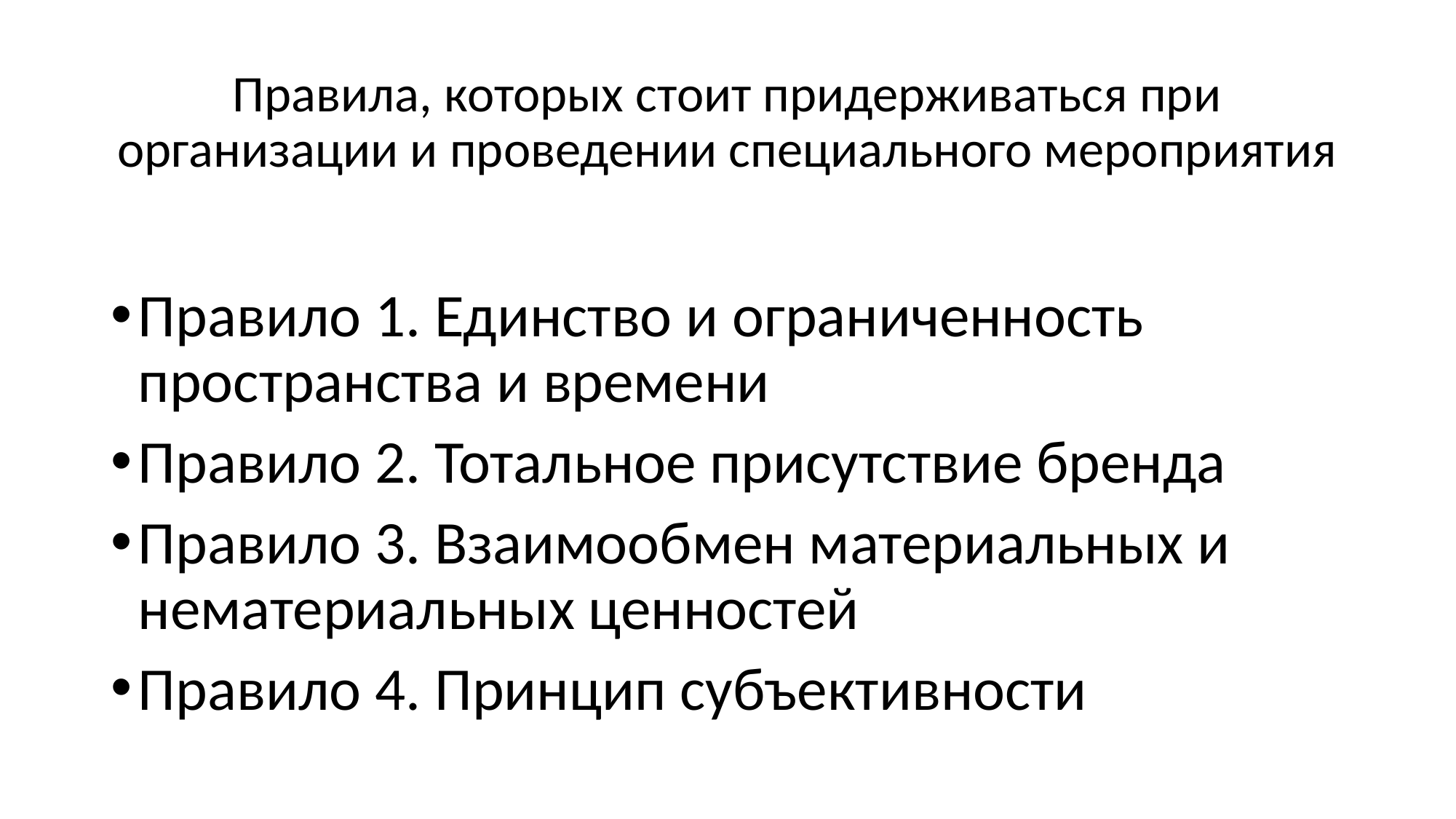

# Правила, которых стоит придерживаться при организации и проведении специального мероприятия
Правило 1. Единство и ограниченность пространства и времени
Правило 2. Тотальное присутствие бренда
Правило 3. Взаимообмен материальных и нематериальных ценностей
Правило 4. Принцип субъективности